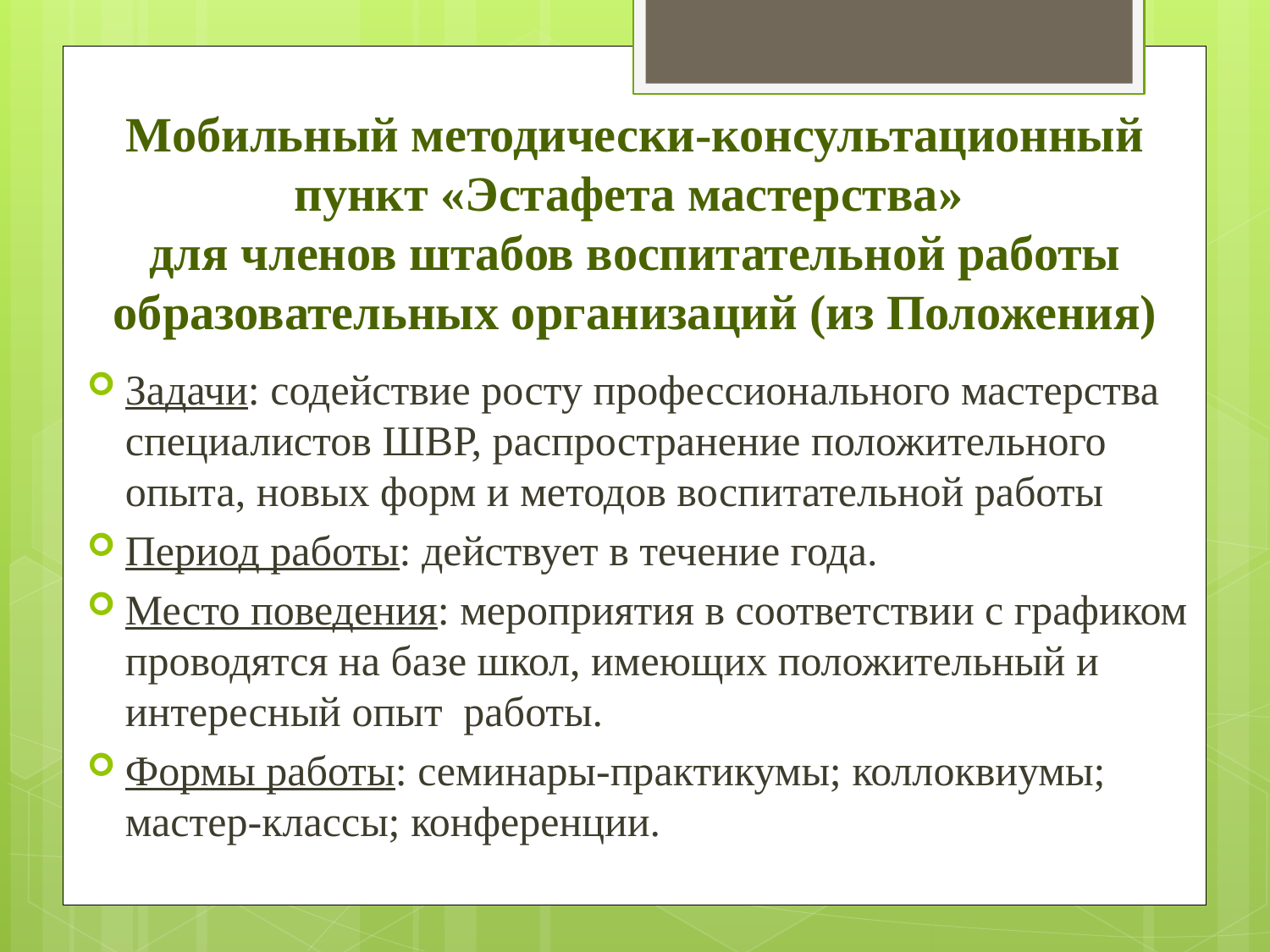

# Мобильный методически-консультационный пункт «Эстафета мастерства» для членов штабов воспитательной работы образовательных организаций (из Положения)
Задачи: содействие росту профессионального мастерства специалистов ШВР, распространение положительного опыта, новых форм и методов воспитательной работы
Период работы: действует в течение года.
Место поведения: мероприятия в соответствии с графиком проводятся на базе школ, имеющих положительный и интересный опыт  работы.
Формы работы: семинары-практикумы; коллоквиумы;  мастер-классы; конференции.